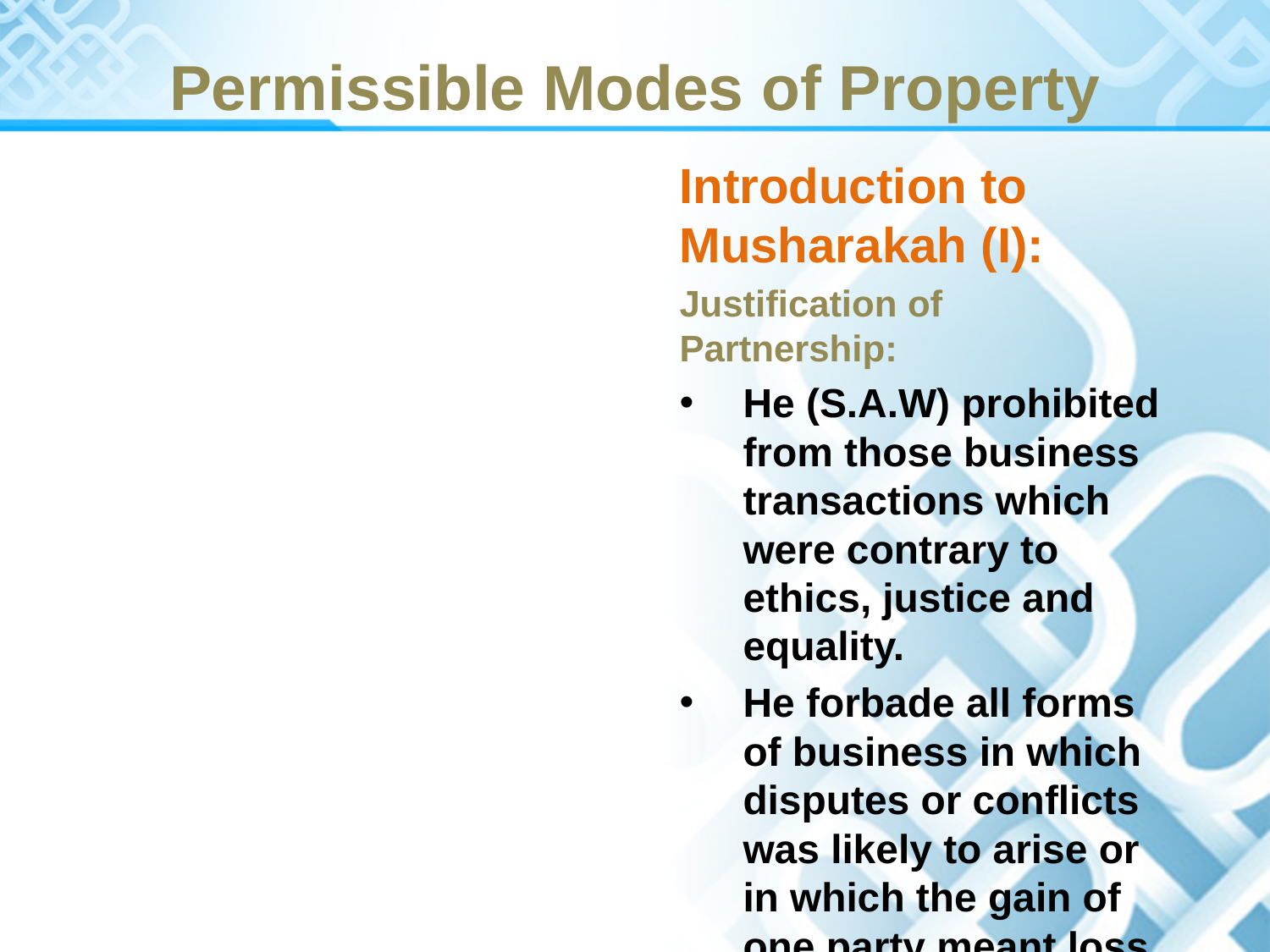

Permissible Modes of Property
Introduction to Musharakah (I):
Justification of Partnership:
He (S.A.W) prohibited from those business transactions which were contrary to ethics, justice and equality.
He forbade all forms of business in which disputes or conflicts was likely to arise or in which the gain of one party meant loss to the others.